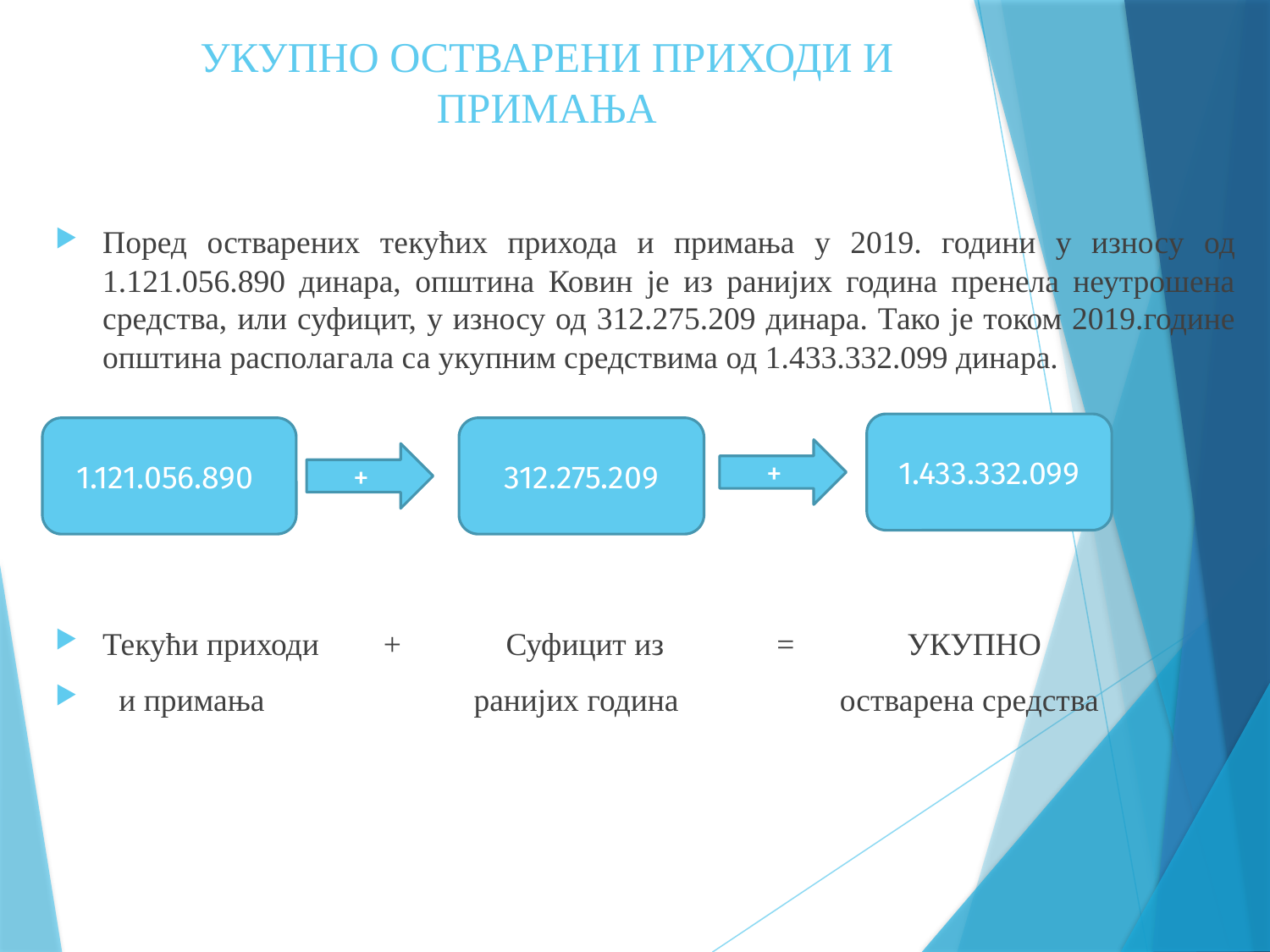

# УКУПНО ОСТВАРЕНИ ПРИХОДИ И ПРИМАЊА
Поред остварених текућих прихода и примања у 2019. години у износу од 1.121.056.890 динара, општина Ковин је из ранијих година пренела неутрошена средства, или суфицит, у износу од 312.275.209 динара. Тако је током 2019.године општина располагала са укупним средствима од 1.433.332.099 динара.

Текући приходи        +             Суфицит из              =              УКУПНО
  и примања                          ранијих година                    остварена средства
1.433.332.099
1.121.056.890
312.275.209
+
+